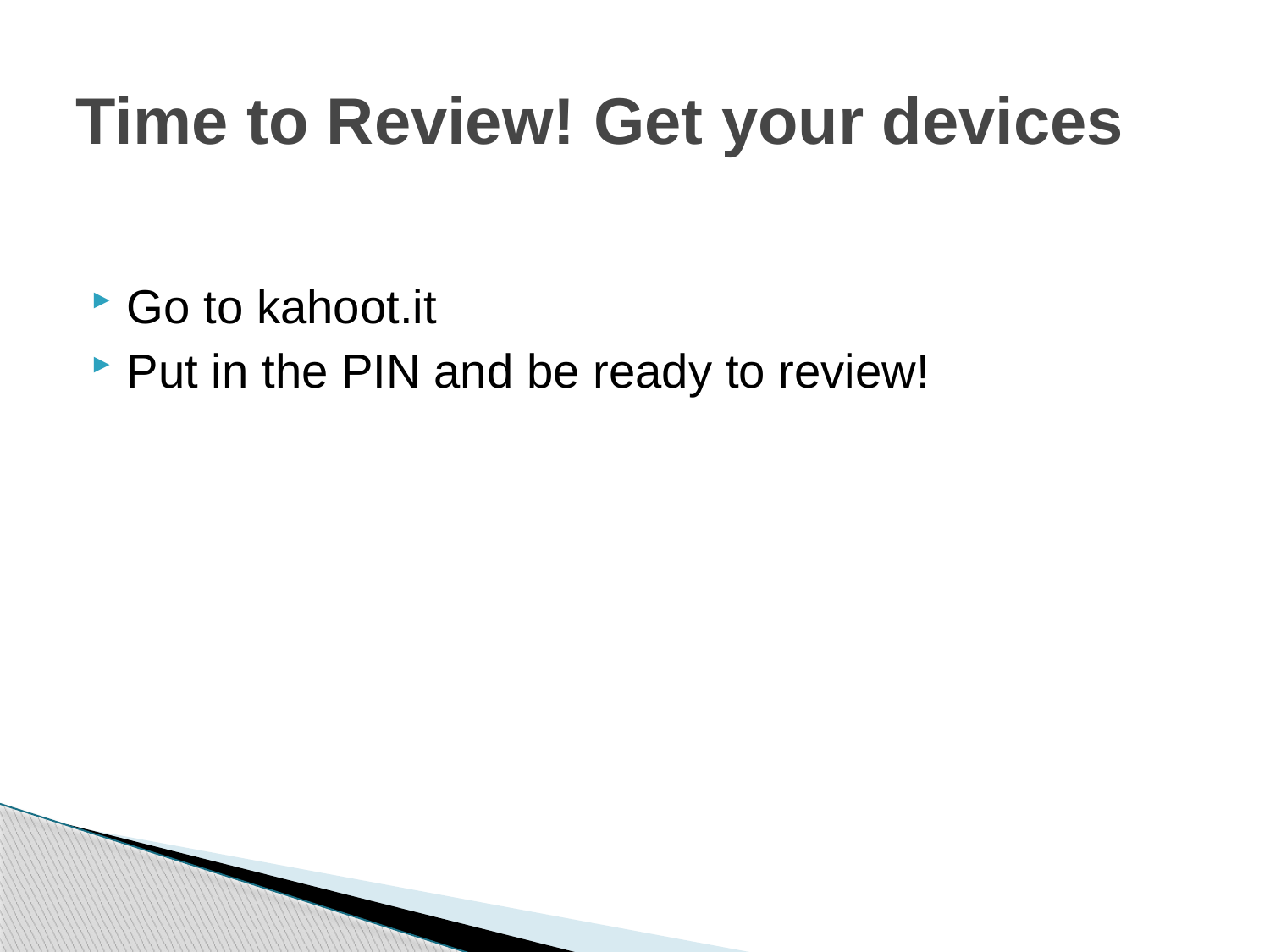

# Time to Review! Get your devices

Go to kahoot.it
Put in the PIN and be ready to review!